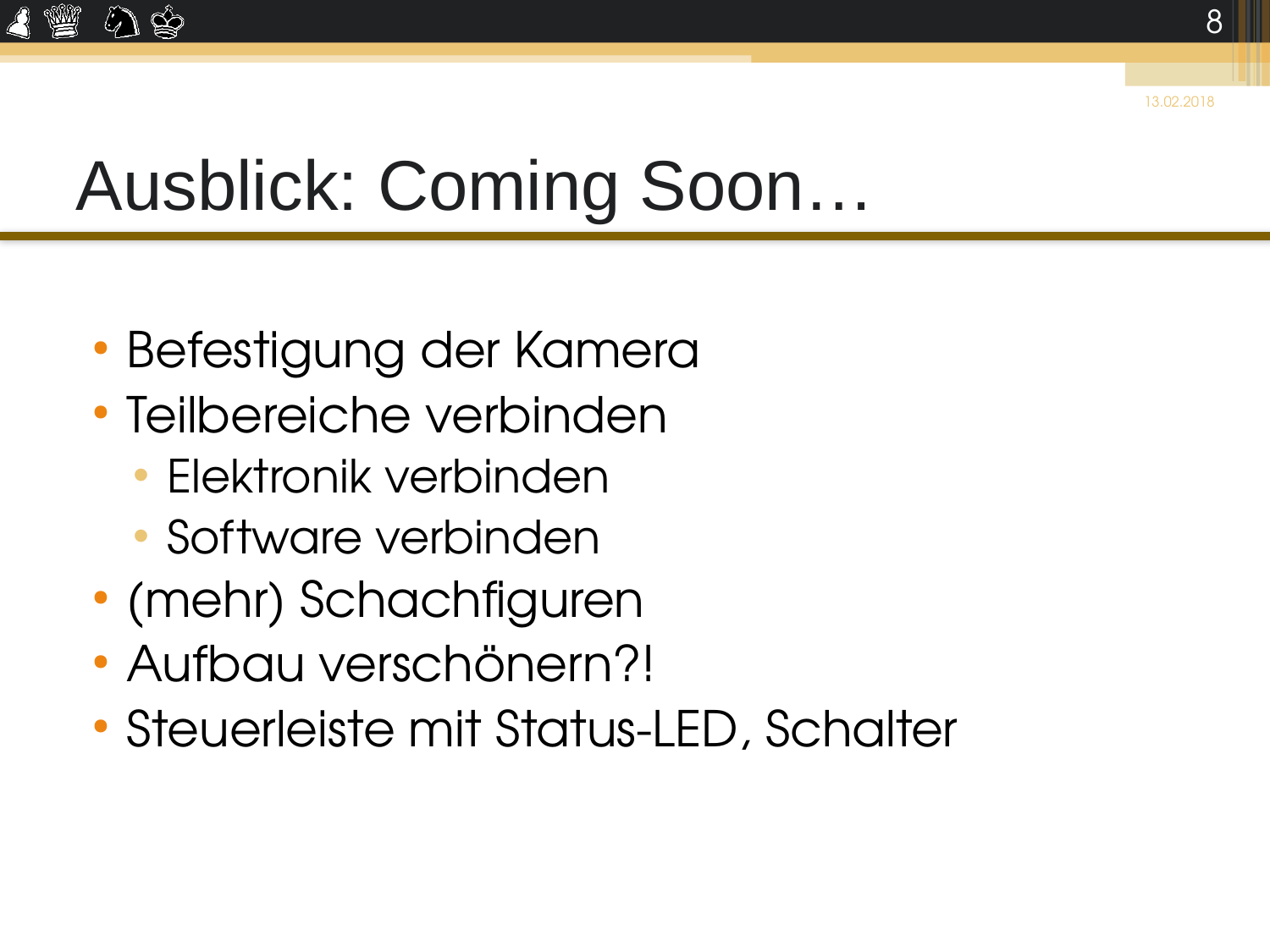

8
13.02.2018
# Ausblick: Coming Soon…
Befestigung der Kamera
Teilbereiche verbinden
Elektronik verbinden
Software verbinden
(mehr) Schachfiguren
Aufbau verschönern?!
Steuerleiste mit Status-LED, Schalter